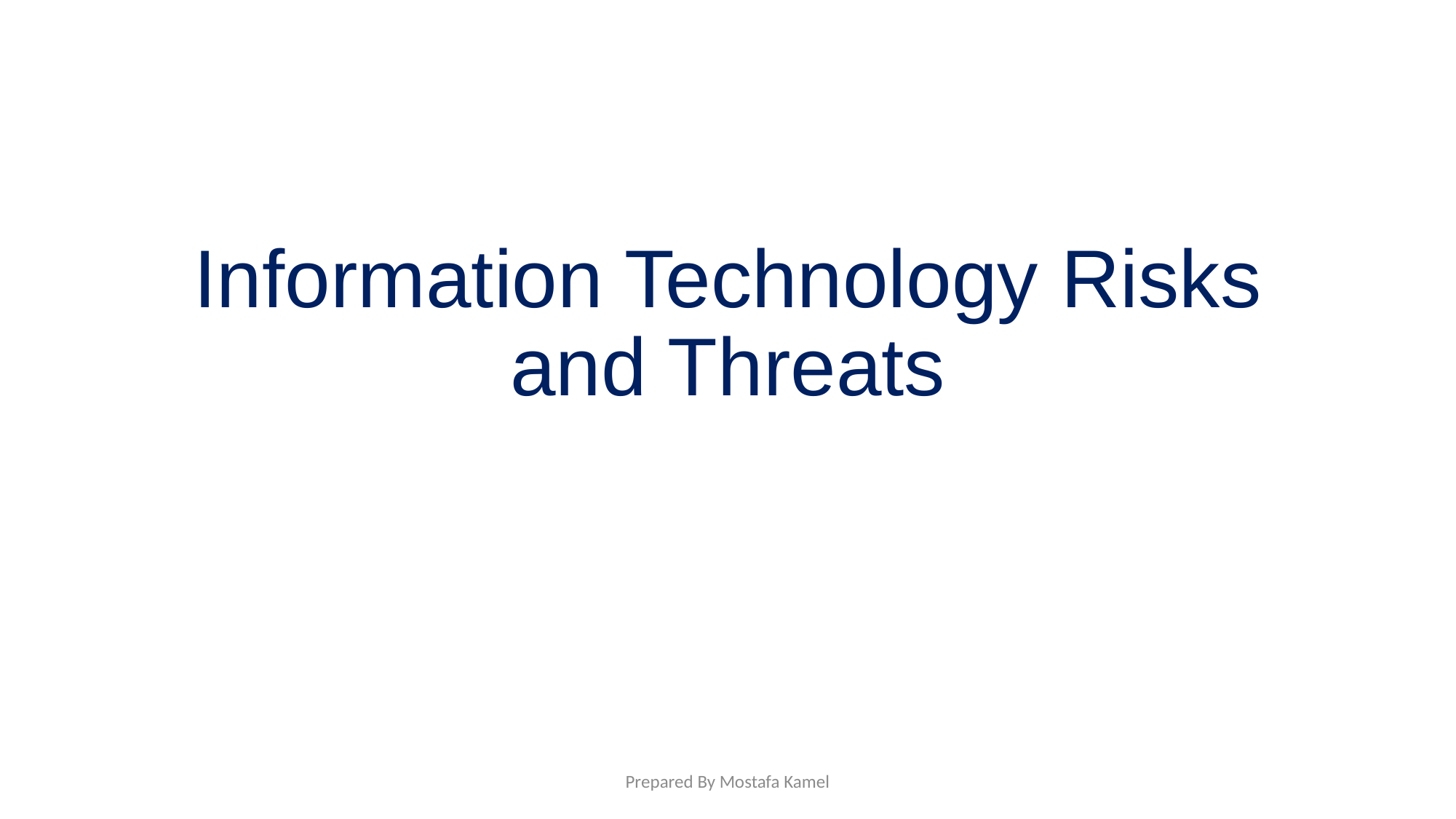

# Information Technology Risks and Threats
Prepared By Mostafa Kamel